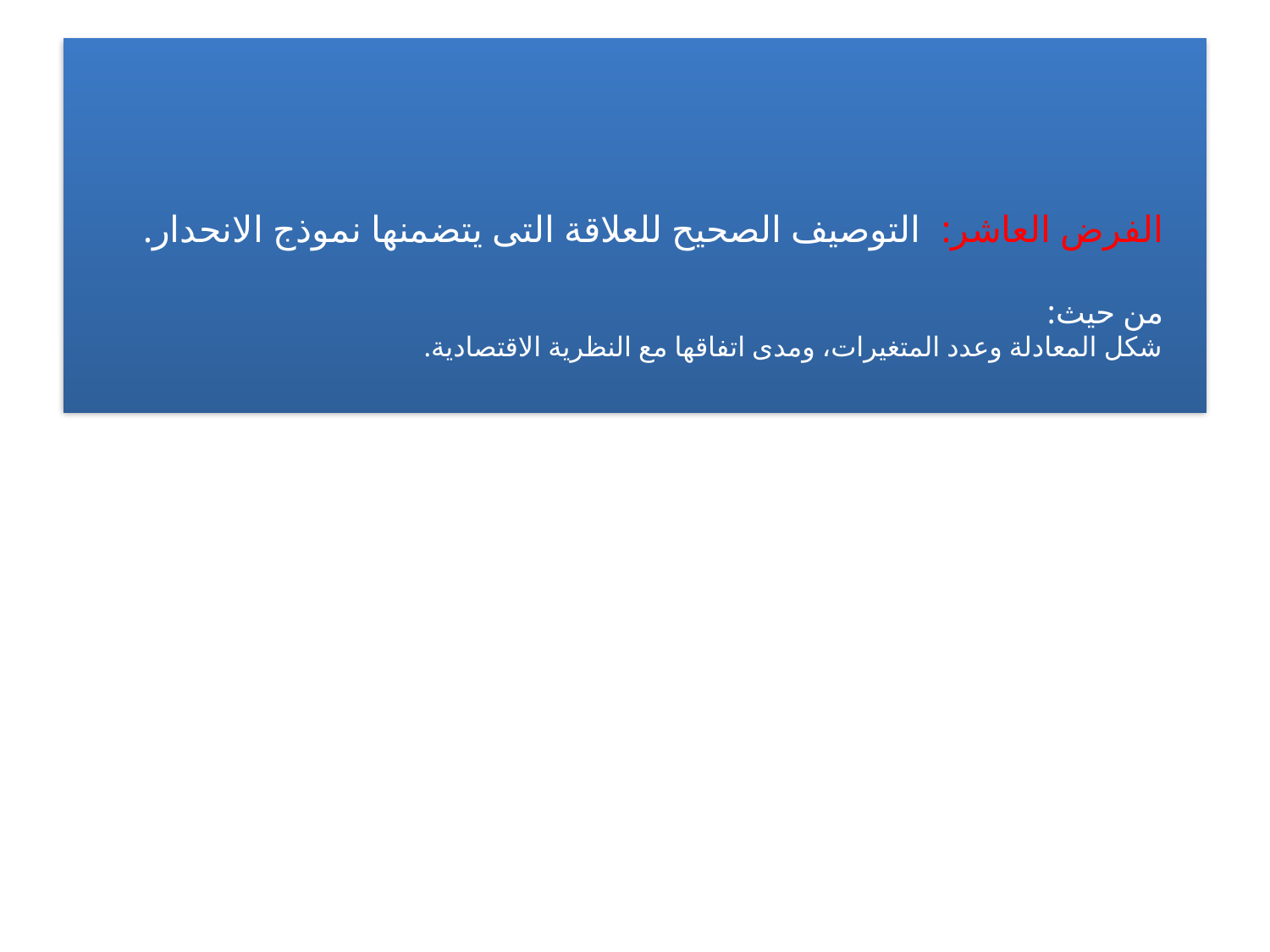

# الفرض العاشر:  التوصيف الصحيح للعلاقة التى يتضمنها نموذج الانحدار. من حيث: شكل المعادلة وعدد المتغيرات، ومدى اتفاقها مع النظرية الاقتصادية.